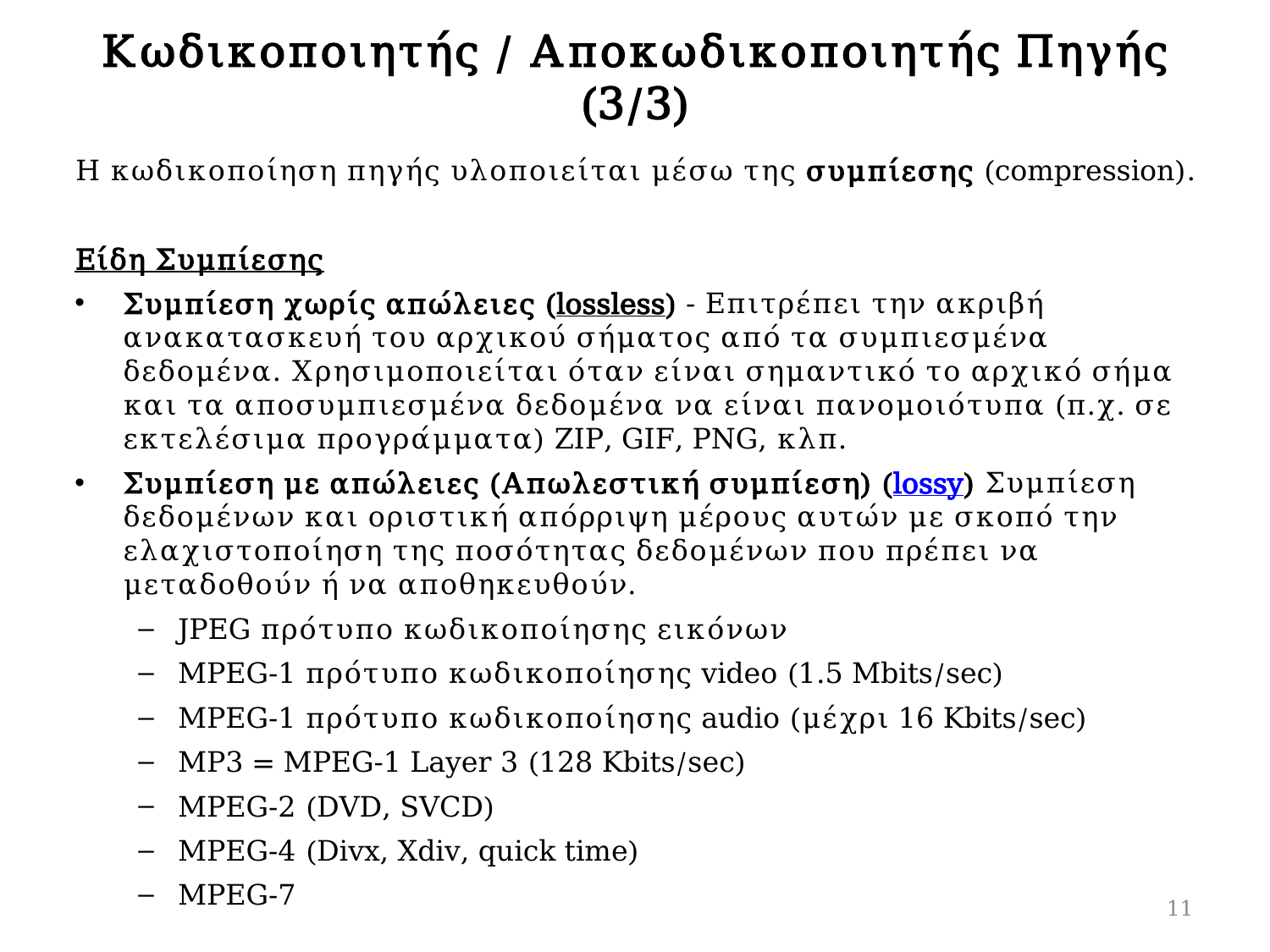

# Κωδικοποιητής / Αποκωδικοποιητής Πηγής (3/3)
Η κωδικοποίηση πηγής υλοποιείται μέσω της συμπίεσης (compression).

Είδη Συμπίεσης
Συμπίεση χωρίς απώλειες (lossless) - Επιτρέπει την ακριβή ανακατασκευή του αρχικού σήματος από τα συμπιεσμένα δεδομένα. Χρησιμοποιείται όταν είναι σημαντικό το αρχικό σήμα και τα αποσυμπιεσμένα δεδομένα να είναι πανομοιότυπα (π.χ. σε εκτελέσιμα προγράμματα) ZIP, GIF, PNG, κλπ.
Συμπίεση με απώλειες (Απωλεστική συμπίεση) (lossy) Συμπίεση δεδομένων και οριστική απόρριψη μέρους αυτών με σκοπό την ελαχιστοποίηση της ποσότητας δεδομένων που πρέπει να μεταδοθούν ή να αποθηκευθούν.
JPEG πρότυπο κωδικοποίησης εικόνων
MPEG-1 πρότυπο κωδικοποίησης video (1.5 Mbits/sec)
MPEG-1 πρότυπο κωδικοποίησης audio (μέχρι 16 Kbits/sec)
MP3 = MPEG-1 Layer 3 (128 Kbits/sec)
MPEG-2 (DVD, SVCD)
MPEG-4 (Divx, Xdiv, quick time)
MPEG-7
11